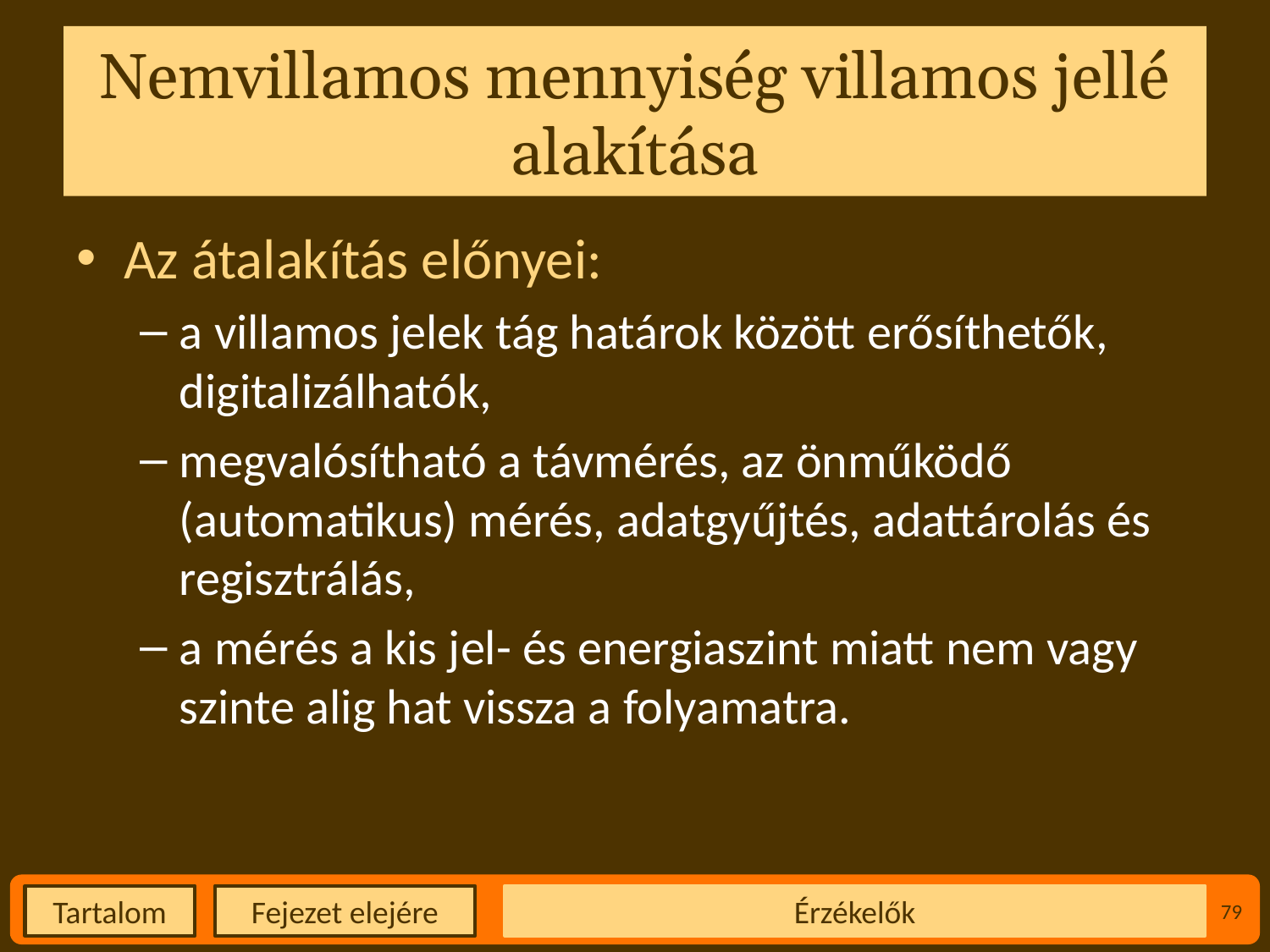

# Nemvillamos mennyiség villamos jellé alakítása
Az átalakítás előnyei:
a villamos jelek tág határok között erősíthetők, digitalizálhatók,
megvalósítható a távmérés, az önműködő (automatikus) mérés, adatgyűjtés, adattárolás és regisztrálás,
a mérés a kis jel- és energiaszint miatt nem vagy szinte alig hat vissza a folyamatra.
Érzékelők
79
Fejezet elejére